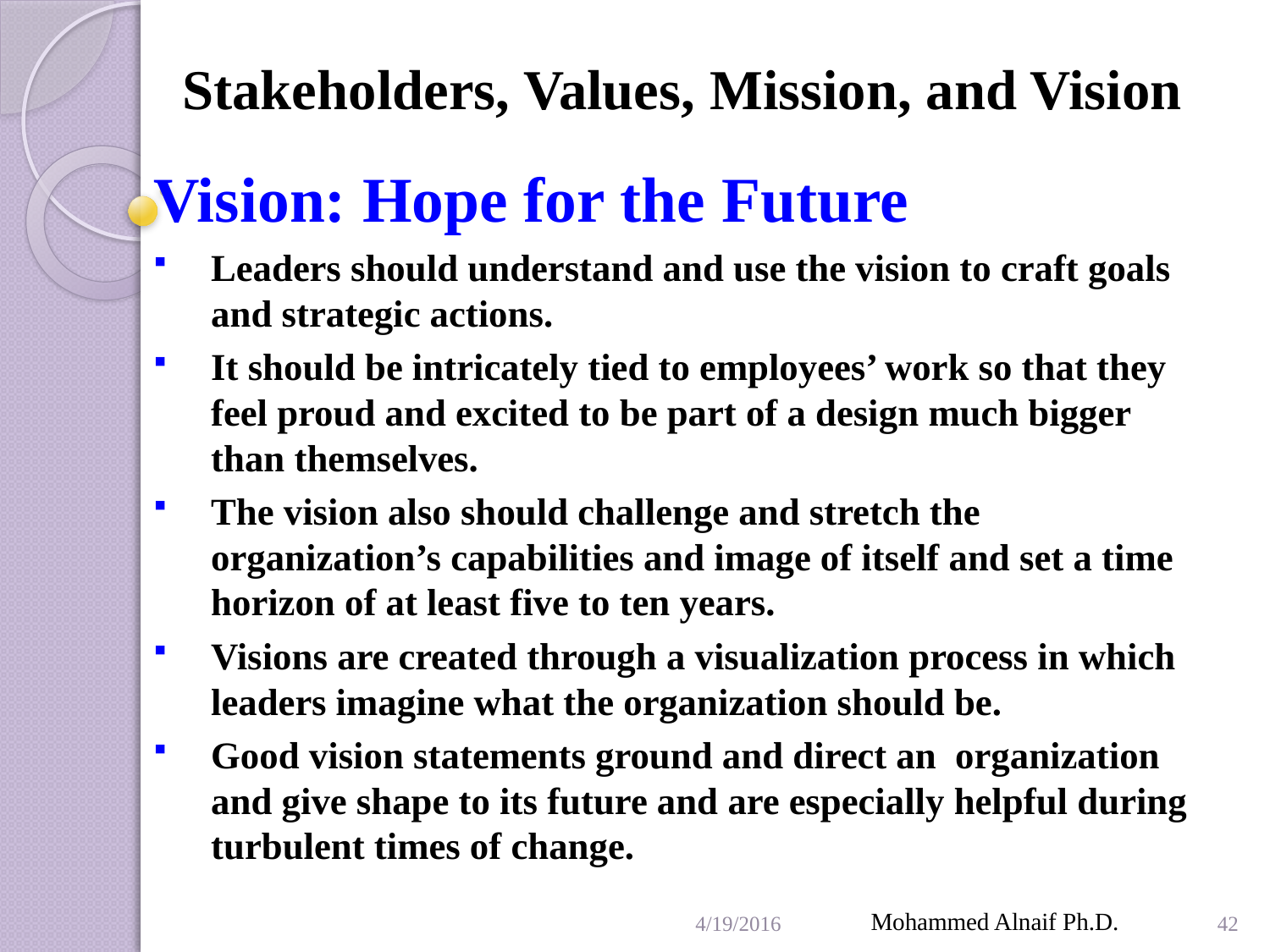

# Stakeholders, Values, Mission, and Vision
Vision: Hope for the Future
Leaders should understand and use the vision to craft goals and strategic actions.
It should be intricately tied to employees’ work so that they feel proud and excited to be part of a design much bigger than themselves.
The vision also should challenge and stretch the organization’s capabilities and image of itself and set a time horizon of at least five to ten years.
Visions are created through a visualization process in which leaders imagine what the organization should be.
Good vision statements ground and direct an  organization and give shape to its future and are especially helpful during turbulent times of change.
4/19/2016
Mohammed Alnaif Ph.D.
42